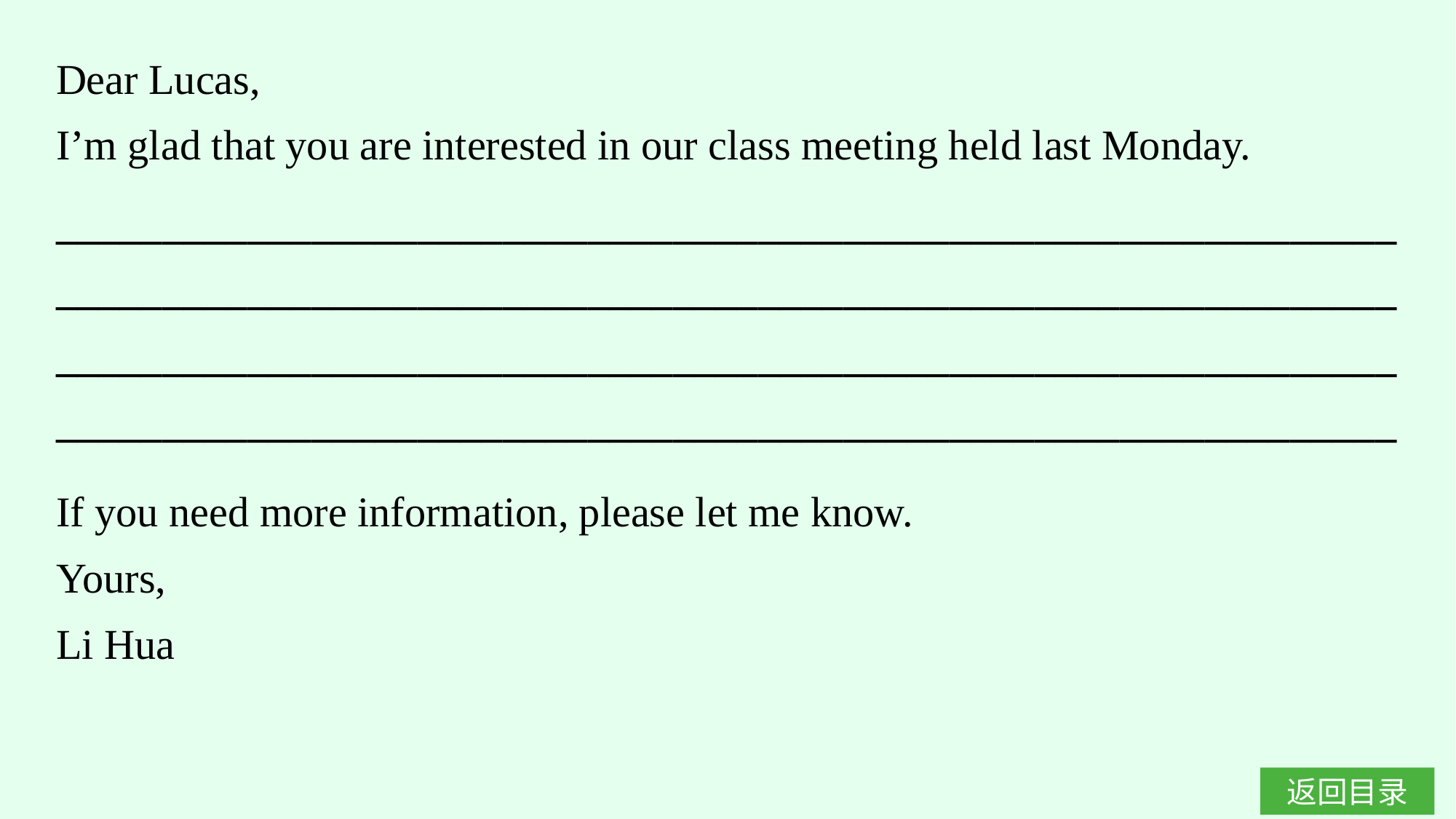

Dear Lucas,
I’m glad that you are interested in our class meeting held last Monday.
_______________________________________________________________
_______________________________________________________________
______________________________________________________________________________________________________________________________
If you need more information, please let me know.
Yours,
Li Hua